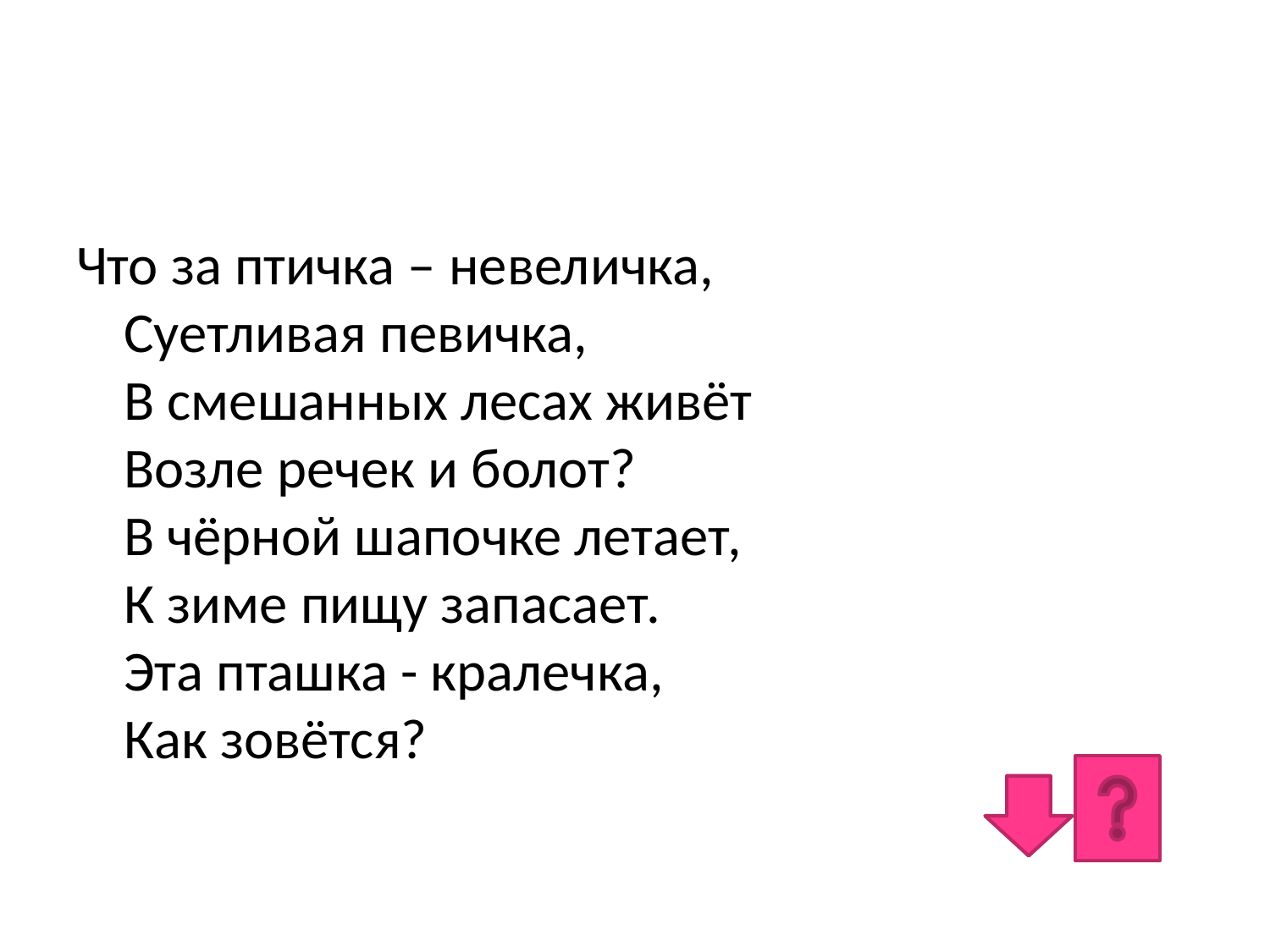

Что за птичка – невеличка,
Суетливая певичка,
В смешанных лесах живёт
Возле речек и болот?
В чёрной шапочке летает,
К зиме пищу запасает.
Эта пташка - кралечка,
Как зовётся?